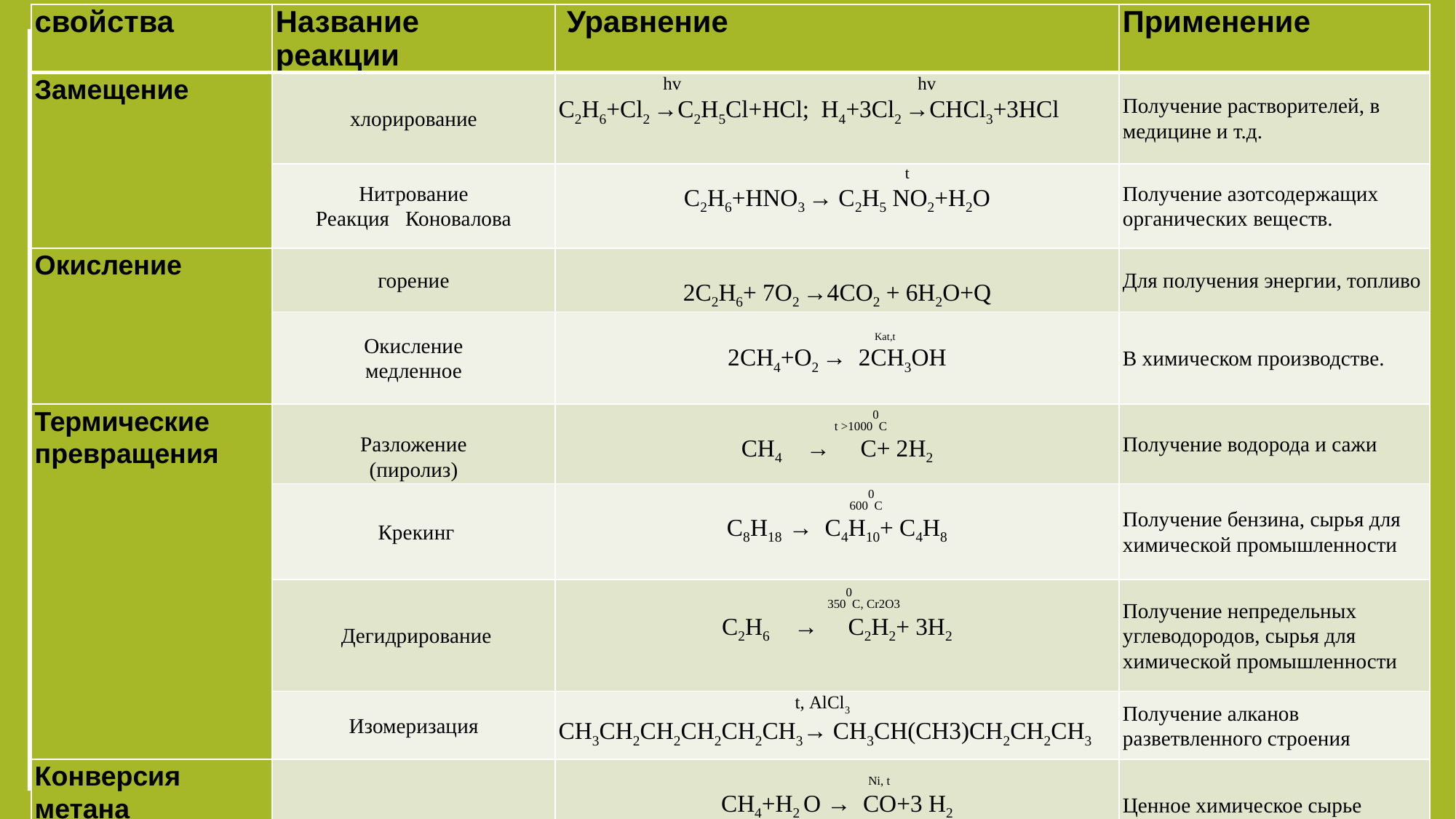

| свойства | Название реакции | Уравнение | Применение |
| --- | --- | --- | --- |
| Замещение | хлорирование | hv hv С2Н6+Сl2 →C2H5Сl+HСl; Н4+3Сl2 →CHСl3+3HСl | Получение растворителей, в медицине и т.д. |
|  | Нитрование Реакция Коновалова | t С2Н6+HNO3 → C2H5 NO2+H2O | Получение азотсодержащих органических веществ. |
| Окисление | горение | 2С2Н6+ 7O2 →4CO2 + 6H2O+Q | Для получения энергии, топливо |
|  | Окисление медленное | Kat,t 2СН4+O2 → 2CH3OH | В химическом производстве. |
| Термические превращения | Разложение (пиролиз) | t ˃10000C СН4 → C+ 2H2 | Получение водорода и сажи |
|  | Крекинг | 6000C С8Н18 → C4H10+ С4H8 | Получение бензина, сырья для химической промышленности |
|  | Дегидрирование | 3500C, Cr2O3 С2Н6 → C2H2+ 3H2 | Получение непредельных углеводородов, сырья для химической промышленности |
|  | Изомеризация | t, AlCl3 СН3СН2СН2СН2СН2СН3→ СН3СН(СН3)СН2СН2СН3 | Получение алканов разветвленного строения |
| Конверсия метана |  | Ni, t СН4+Н2 O → CO+3 H2 | Ценное химическое сырье |